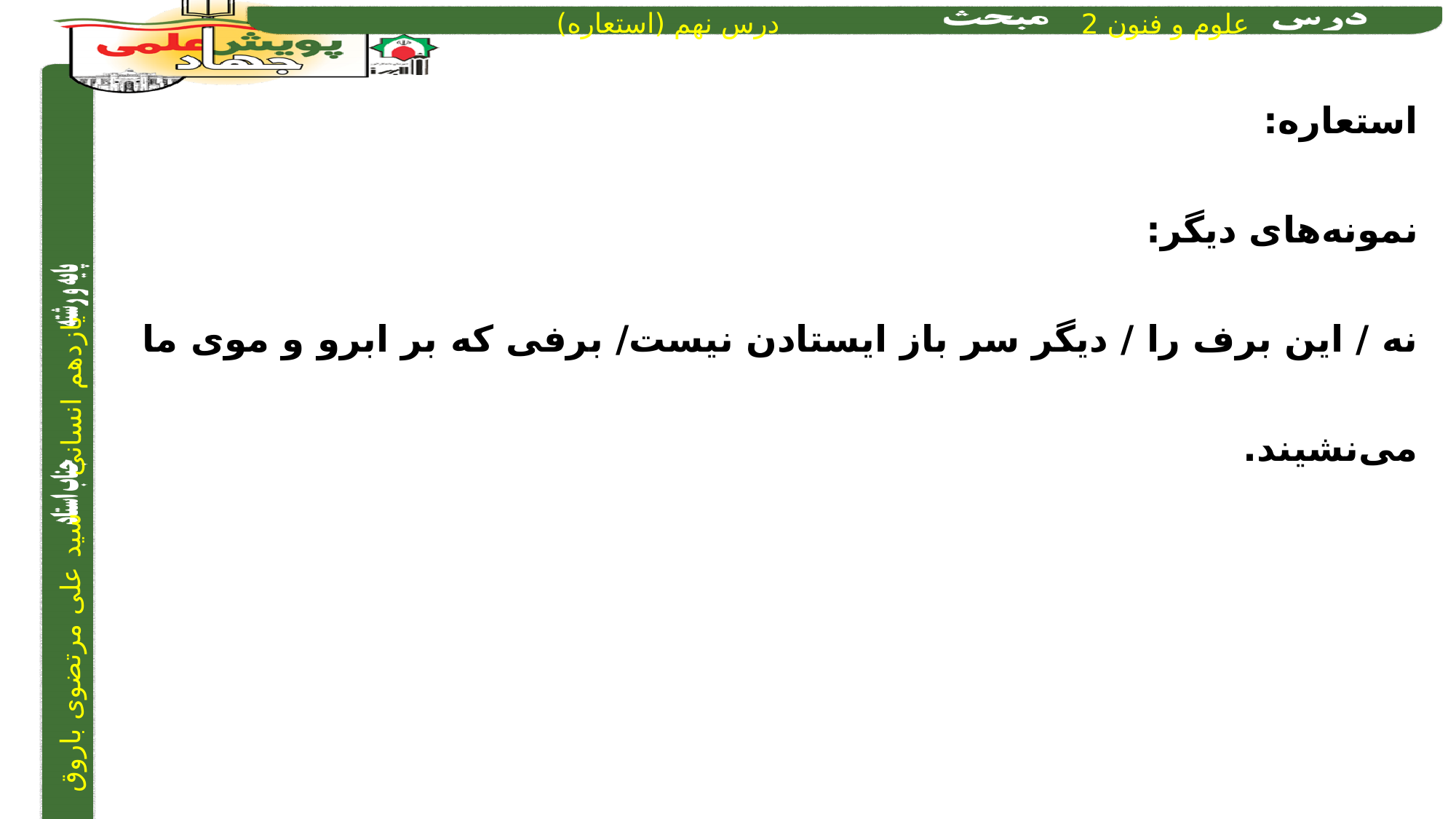

استعاره:
نمونه‌های دیگر:
نه / این برف را / دیگر سر باز ایستادن نیست/ برفی که بر ابرو و موی ما می‌نشیند.